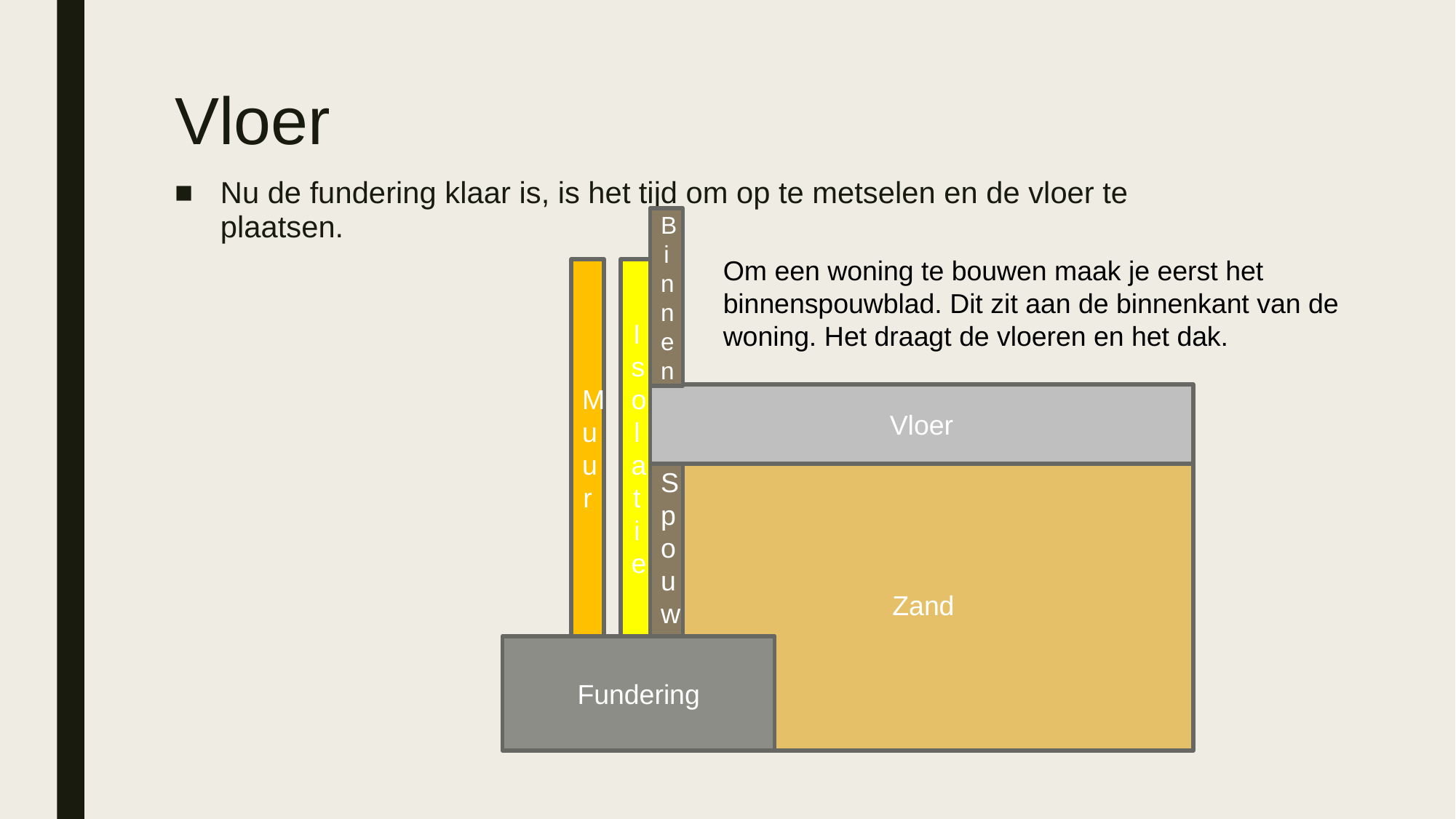

# Vloer
Nu de fundering klaar is, is het tijd om op te metselen en de vloer te plaatsen.
Binnen
Om een woning te bouwen maak je eerst het binnenspouwblad. Dit zit aan de binnenkant van de woning. Het draagt de vloeren en het dak.
Muur
Isolatie
Vloer
Spouw
Zand
Fundering